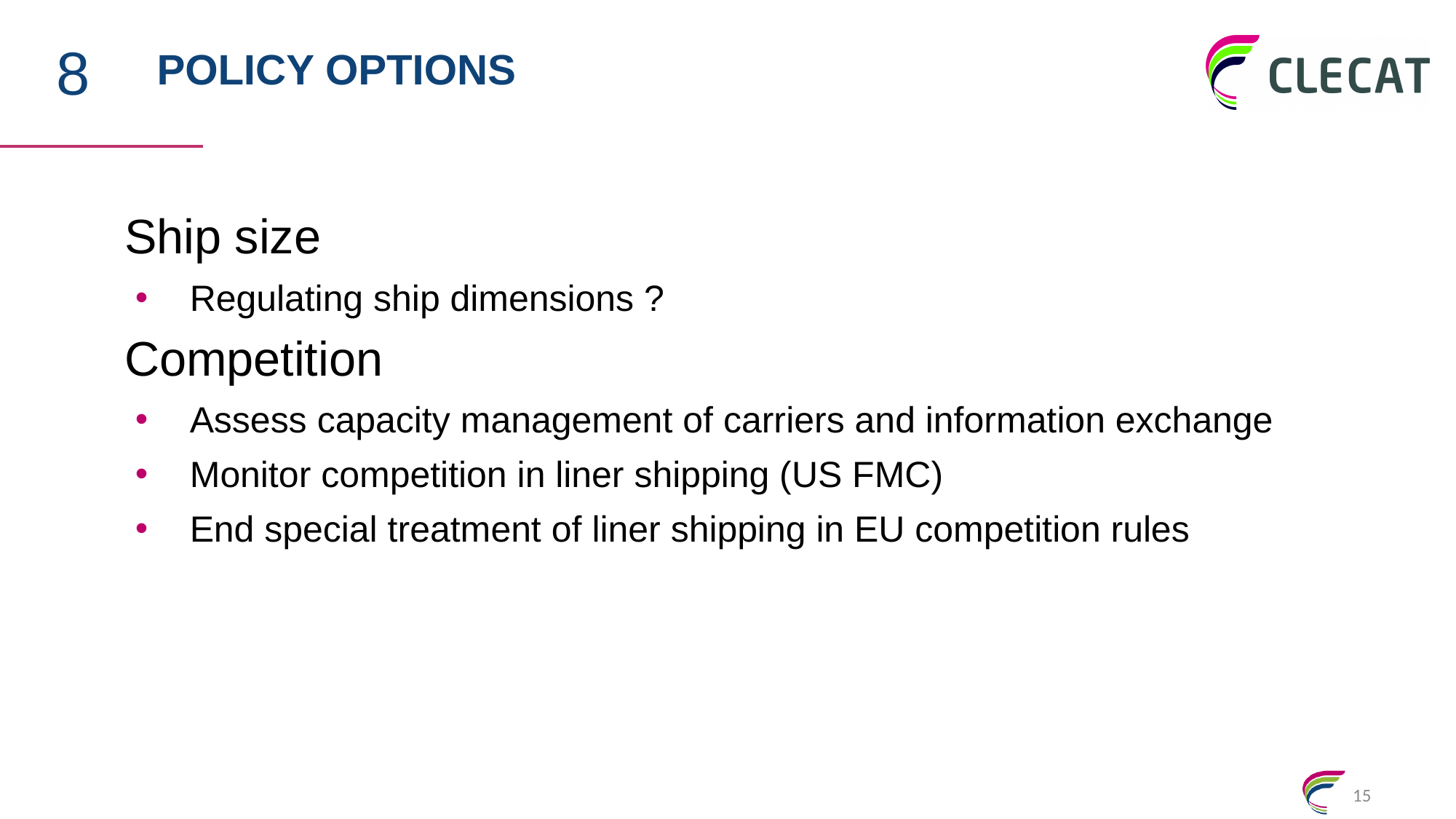

# POLICY OPTIONS
8
Ship size
Regulating ship dimensions ?
Competition
Assess capacity management of carriers and information exchange
Monitor competition in liner shipping (US FMC)
End special treatment of liner shipping in EU competition rules

15